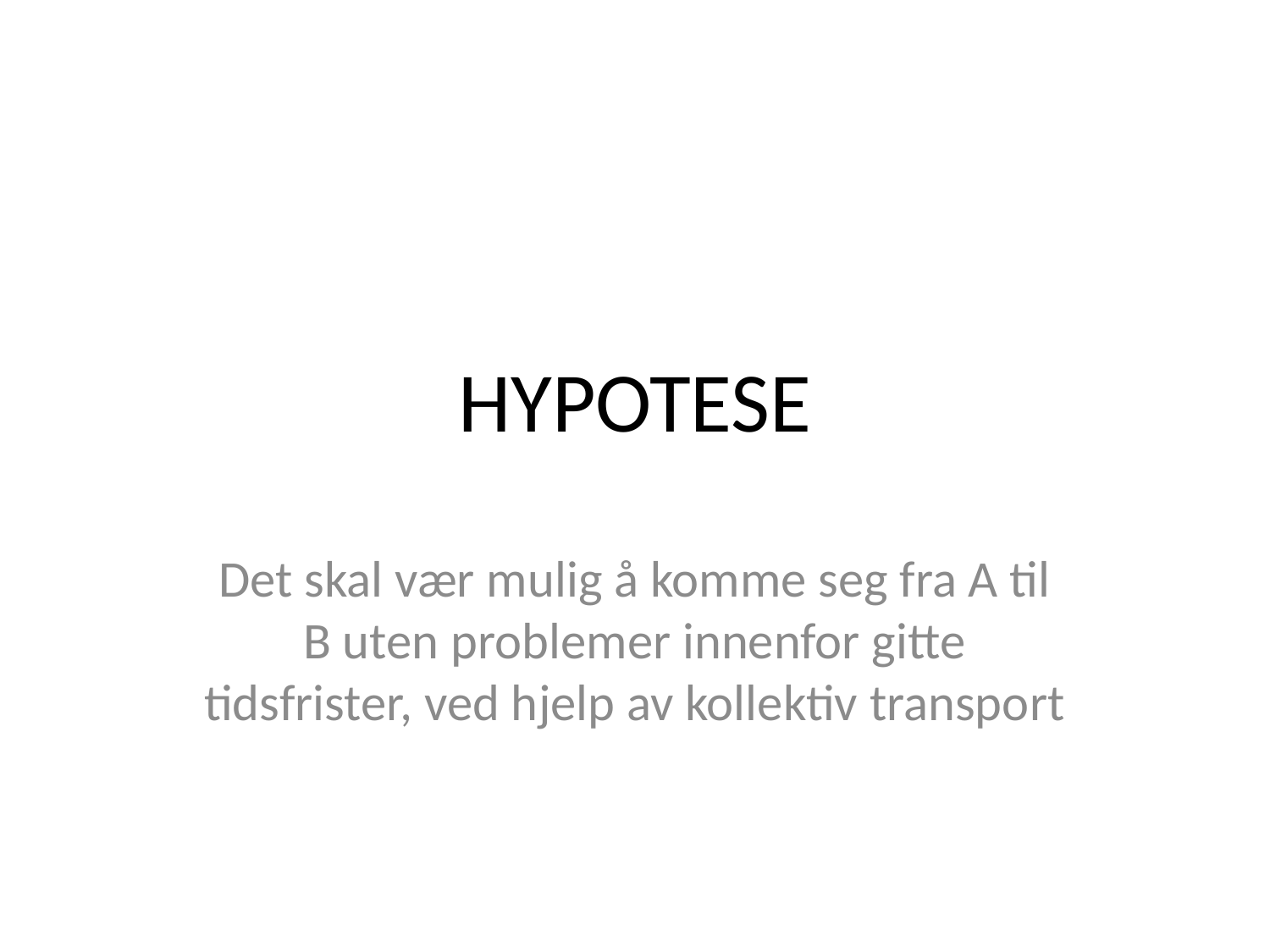

# HYPOTESE
Det skal vær mulig å komme seg fra A til B uten problemer innenfor gitte tidsfrister, ved hjelp av kollektiv transport